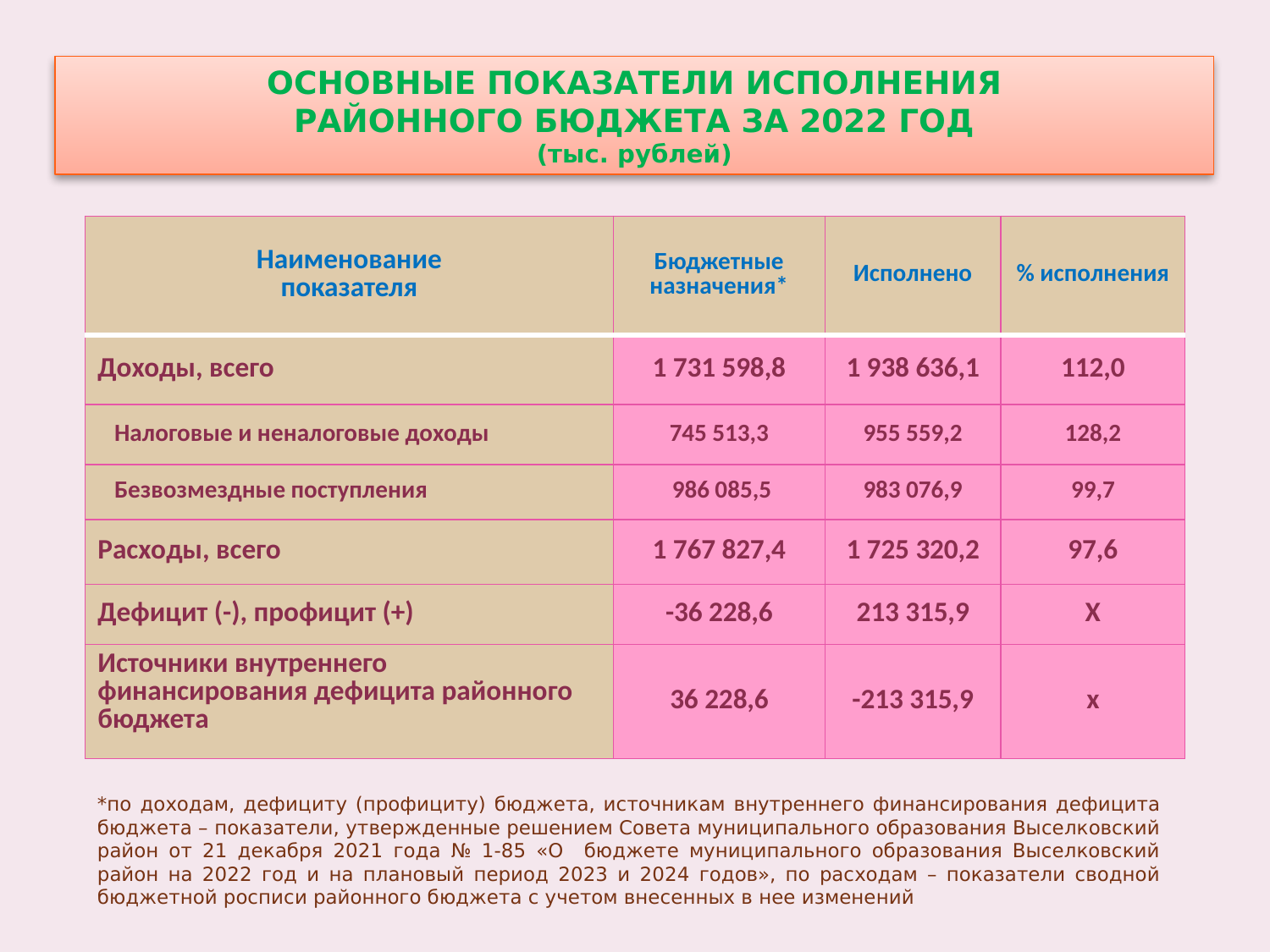

ОСНОВНЫЕ ПОКАЗАТЕЛИ ИСПОЛНЕНИЯ
РАЙОННОГО БЮДЖЕТА ЗА 2022 ГОД
(тыс. рублей)
| Наименование показателя | Бюджетные назначения\* | Исполнено | % исполнения |
| --- | --- | --- | --- |
| Доходы, всего | 1 731 598,8 | 1 938 636,1 | 112,0 |
| Налоговые и неналоговые доходы | 745 513,3 | 955 559,2 | 128,2 |
| Безвозмездные поступления | 986 085,5 | 983 076,9 | 99,7 |
| Расходы, всего | 1 767 827,4 | 1 725 320,2 | 97,6 |
| Дефицит (-), профицит (+) | -36 228,6 | 213 315,9 | Х |
| Источники внутреннего финансирования дефицита районного бюджета | 36 228,6 | -213 315,9 | х |
*по доходам, дефициту (профициту) бюджета, источникам внутреннего финансирования дефицита бюджета – показатели, утвержденные решением Совета муниципального образования Выселковский район от 21 декабря 2021 года № 1-85 «О  бюджете муниципального образования Выселковский район на 2022 год и на плановый период 2023 и 2024 годов», по расходам – показатели сводной бюджетной росписи районного бюджета с учетом внесенных в нее изменений